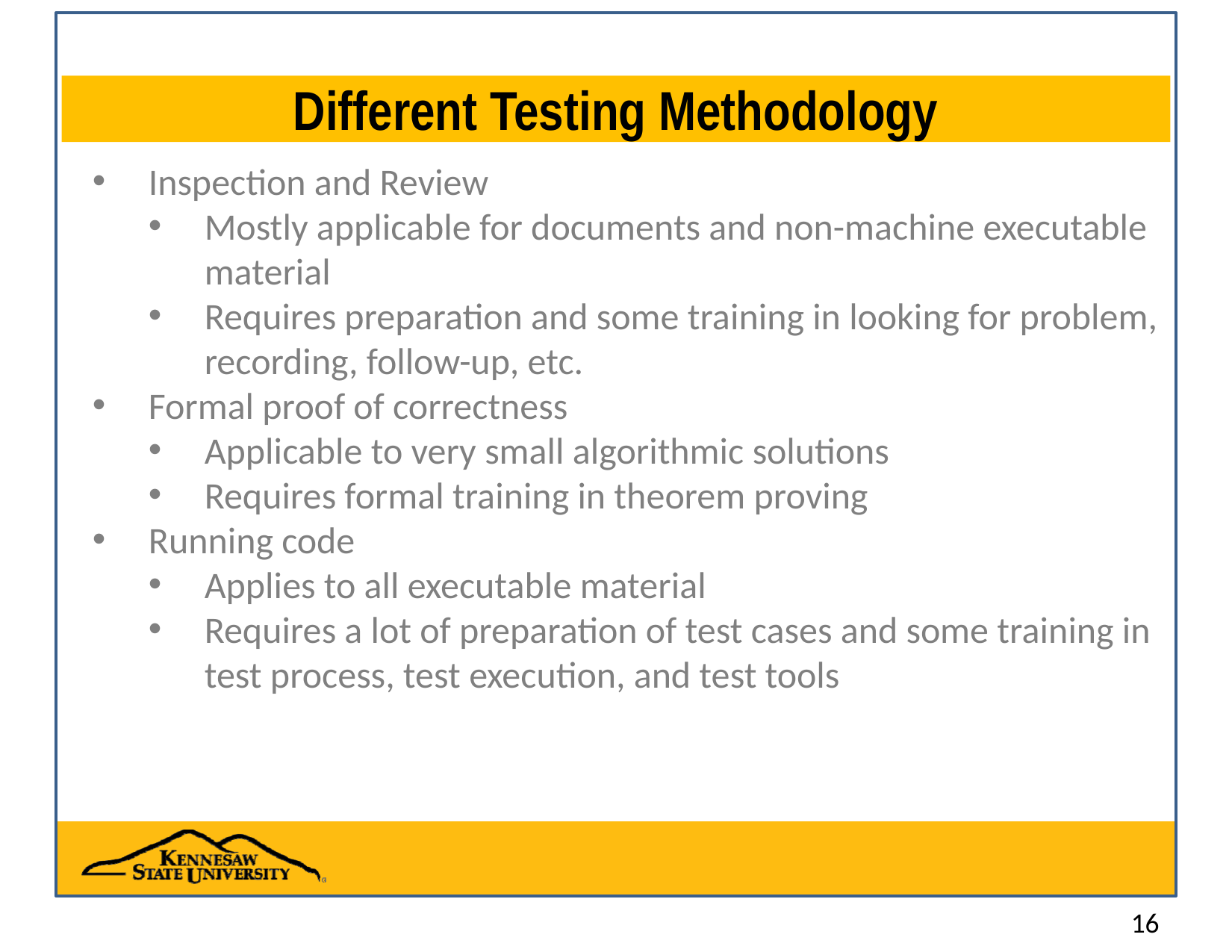

# Different Testing Methodology
Inspection and Review
Mostly applicable for documents and non-machine executable material
Requires preparation and some training in looking for problem, recording, follow-up, etc.
Formal proof of correctness
Applicable to very small algorithmic solutions
Requires formal training in theorem proving
Running code
Applies to all executable material
Requires a lot of preparation of test cases and some training in test process, test execution, and test tools